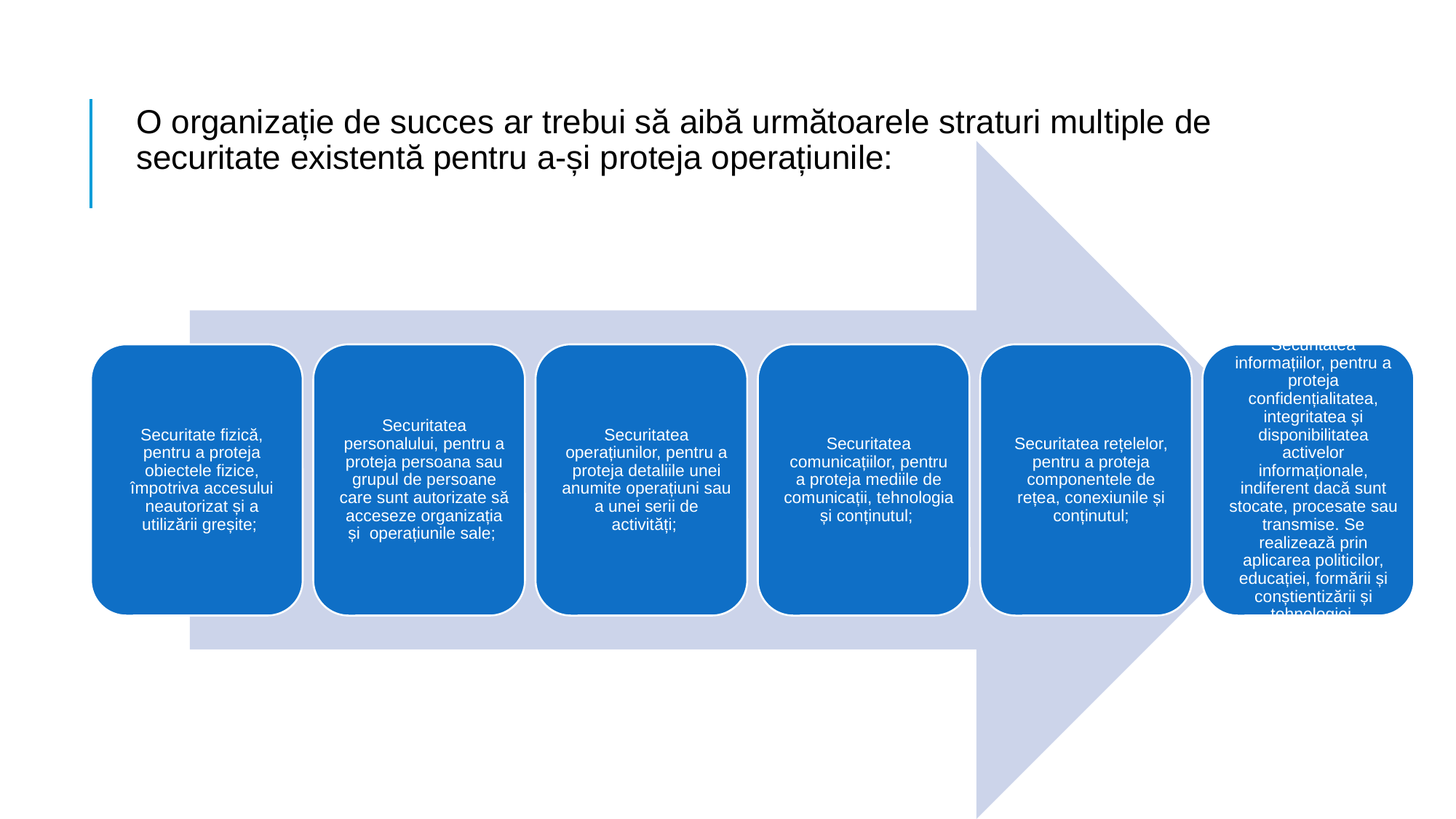

O organizație de succes ar trebui să aibă următoarele straturi multiple de  securitate existentă pentru a-și proteja operațiunile:

Securitate fizică, pentru a proteja obiectele fizice, împotriva accesului neautorizat și a utilizării greșite;
Securitatea personalului, pentru a proteja persoana sau grupul de persoane care sunt autorizate să acceseze organizația și  operațiunile sale;
Securitatea operațiunilor, pentru a proteja detaliile unei anumite operațiuni sau a unei serii de activități;
Securitatea comunicațiilor, pentru a proteja mediile de comunicații, tehnologia și conținutul;
Securitatea rețelelor, pentru a proteja componentele de rețea, conexiunile și conținutul;
Securitatea informațiilor, pentru a proteja confidențialitatea, integritatea și disponibilitatea activelor informaționale, indiferent dacă sunt stocate, procesate sau transmise. Se realizează prin aplicarea politicilor, educației, formării și conștientizării și tehnologiei.